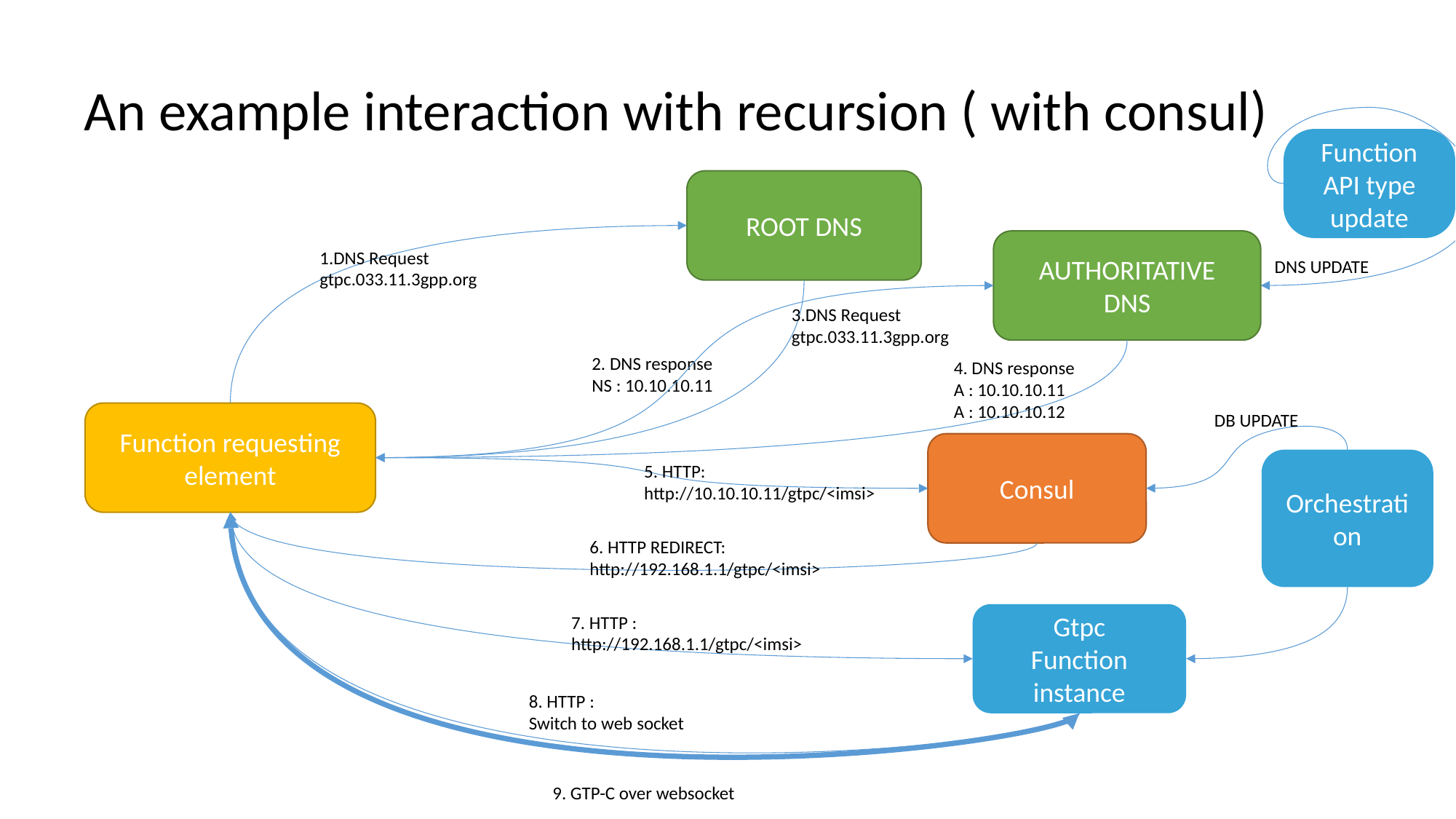

# An example interaction with recursion ( with consul)
Function
API type
update
ROOT DNS
AUTHORITATIVE
DNS
1.DNS Request
gtpc.033.11.3gpp.org
DNS UPDATE
3.DNS Request
gtpc.033.11.3gpp.org
2. DNS response
NS : 10.10.10.11
4. DNS response
A : 10.10.10.11
A : 10.10.10.12
Function requesting element
DB UPDATE
Consul
Orchestration
5. HTTP:
http://10.10.10.11/gtpc/<imsi>
6. HTTP REDIRECT:
http://192.168.1.1/gtpc/<imsi>
Gtpc
Function
instance
7. HTTP :
http://192.168.1.1/gtpc/<imsi>
8. HTTP :
Switch to web socket
9. GTP-C over websocket